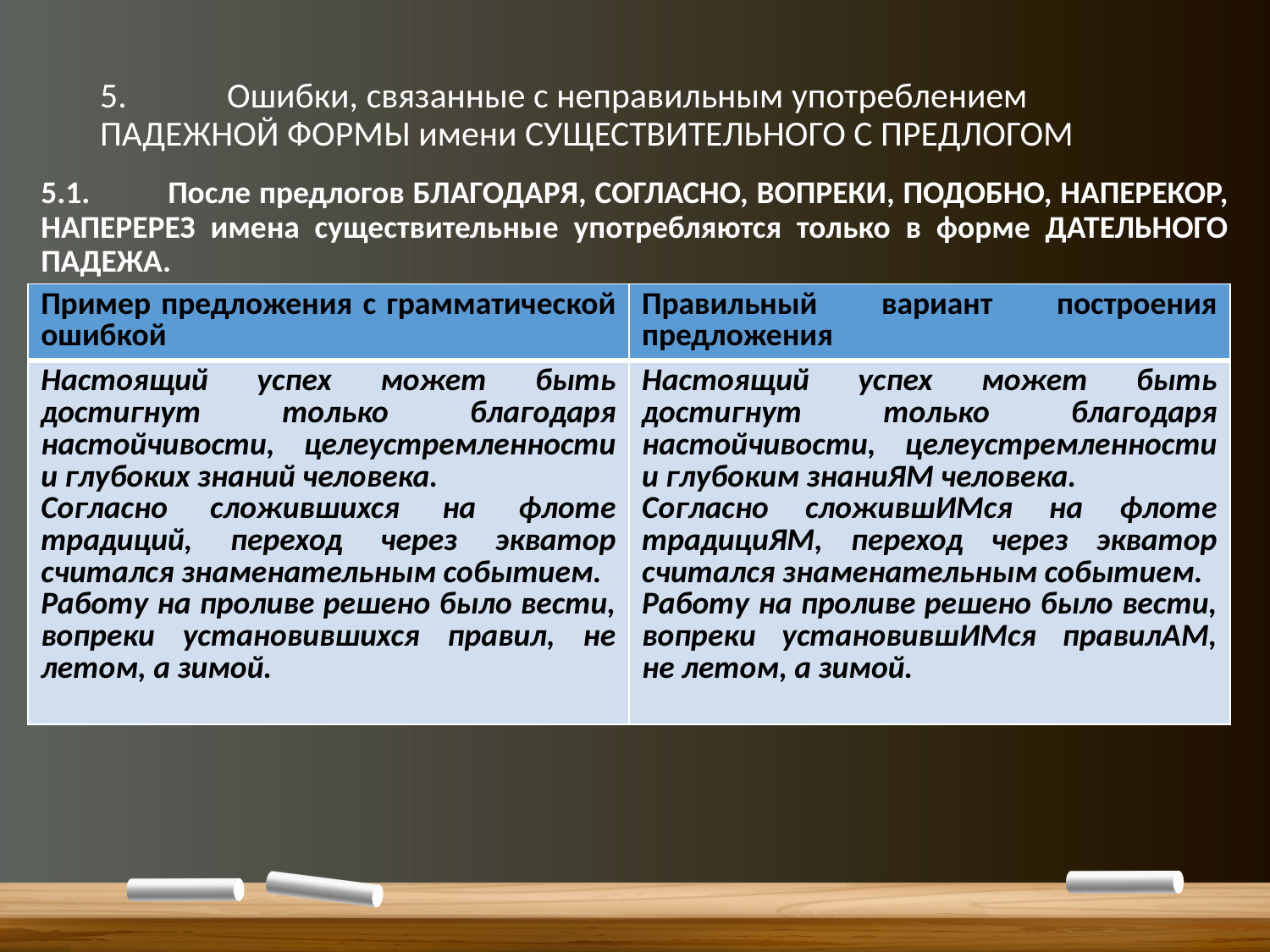

# 5.	Ошибки, связанные с неправильным употреблением ПАДЕЖНОЙ ФОРМЫ имени СУЩЕСТВИТЕЛЬНОГО С ПРЕДЛОГОМ
5.1.	После предлогов БЛАГОДАРЯ, СОГЛАСНО, ВОПРЕКИ, ПОДОБНО, НАПЕРЕКОР, НАПЕРЕРЕЗ имена существительные употребляются только в форме ДАТЕЛЬНОГО ПАДЕЖА.

| Пример предложения с грамматической ошибкой | Правильный вариант построения предложения |
| --- | --- |
| Настоящий успех может быть достигнут только благодаря настойчивости, целеустремленности и глубоких знаний человека. Согласно сложившихся на флоте традиций, переход через экватор считался знаменательным событием. Работу на проливе решено было вести, вопреки установившихся правил, не летом, а зимой. | Настоящий успех может быть достигнут только благодаря настойчивости, целеустремленности и глубоким знаниЯМ человека. Согласно сложившИМся на флоте традициЯМ, переход через экватор считался знаменательным событием. Работу на проливе решено было вести, вопреки установившИМся правилAM, не летом, а зимой. |